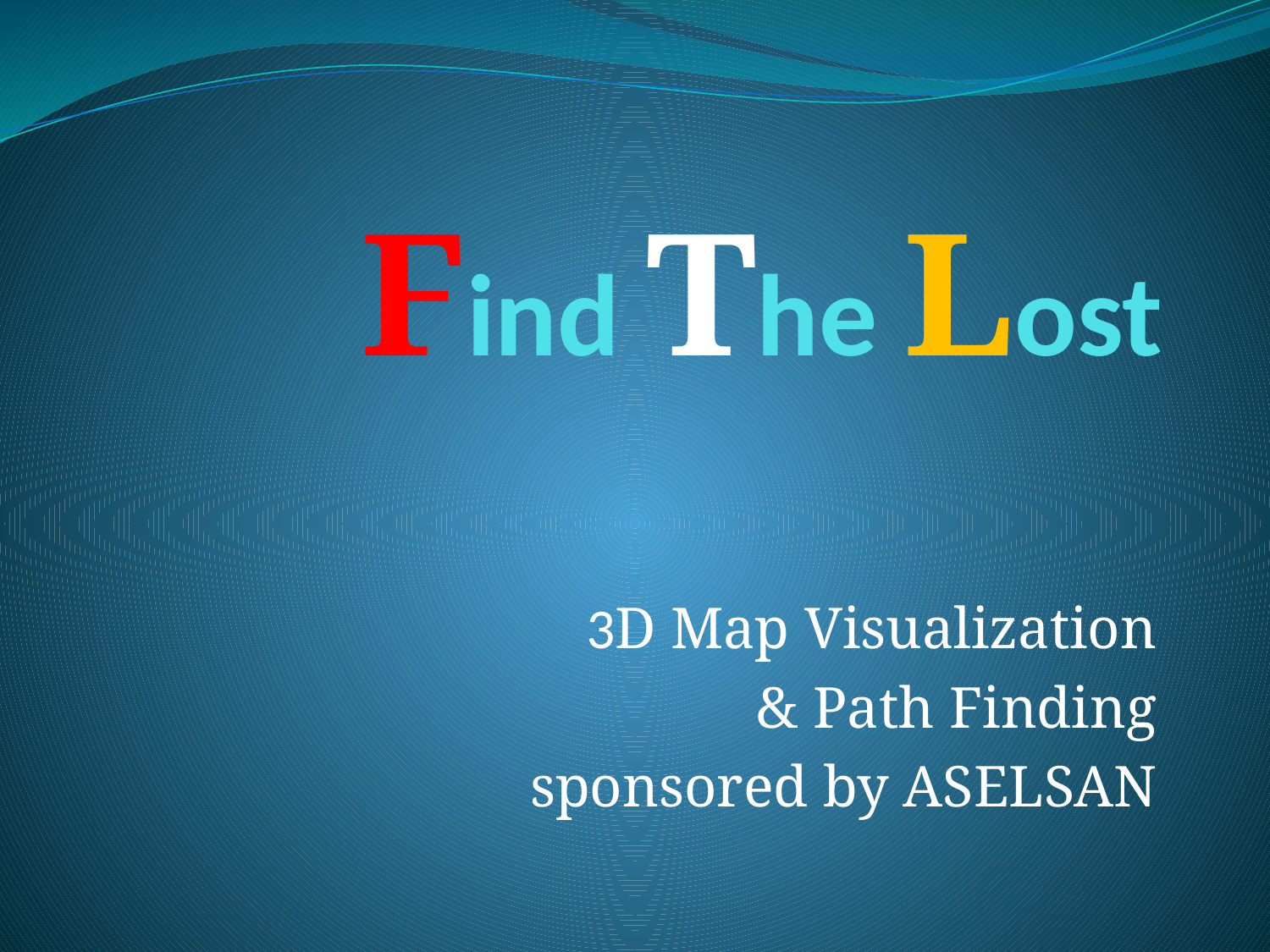

# Find The Lost
3D Map Visualization
& Path Finding
sponsored by ASELSAN